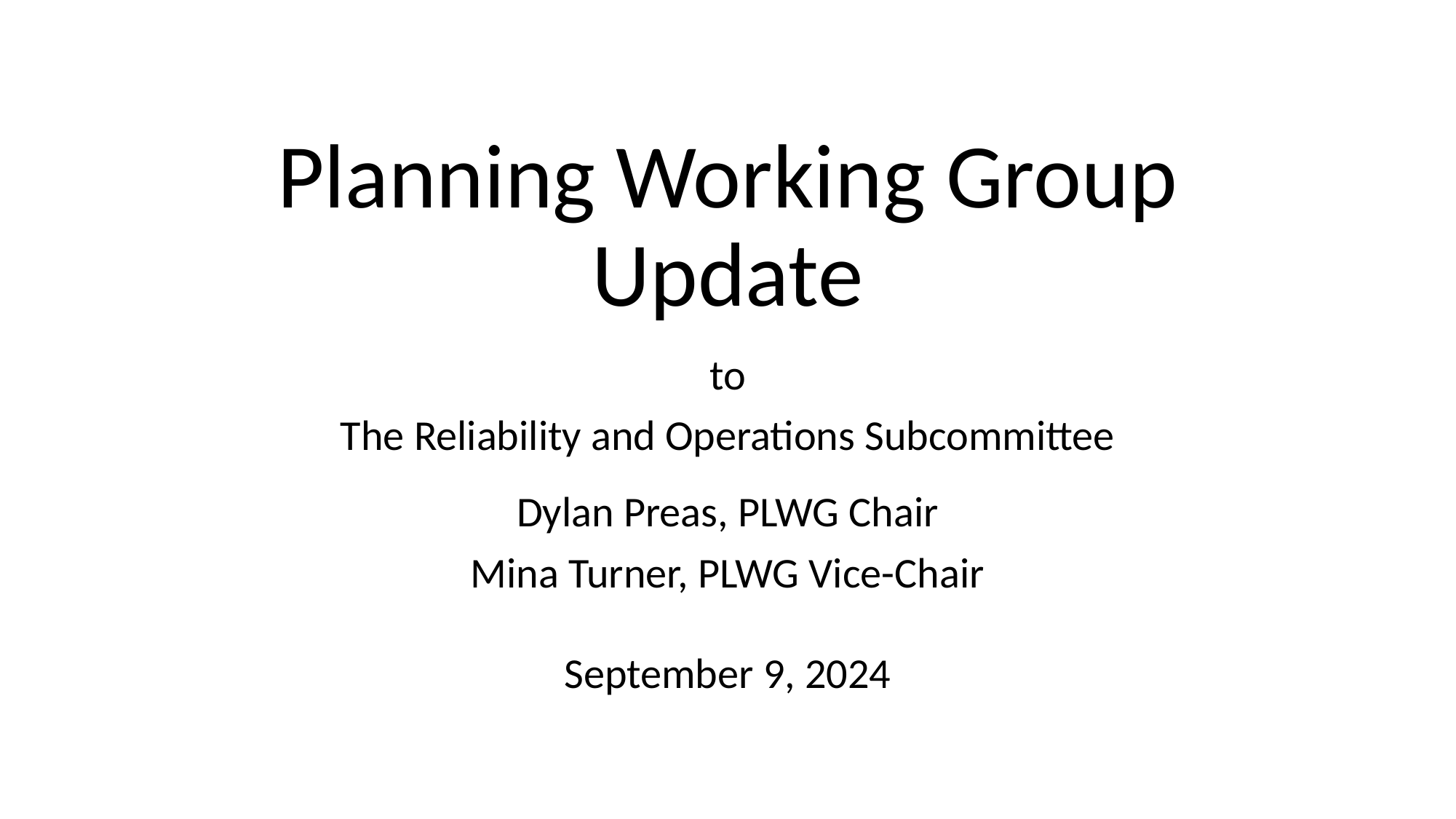

# Planning Working Group Update
to
The Reliability and Operations Subcommittee
Dylan Preas, PLWG Chair
Mina Turner, PLWG Vice-Chair
September 9, 2024